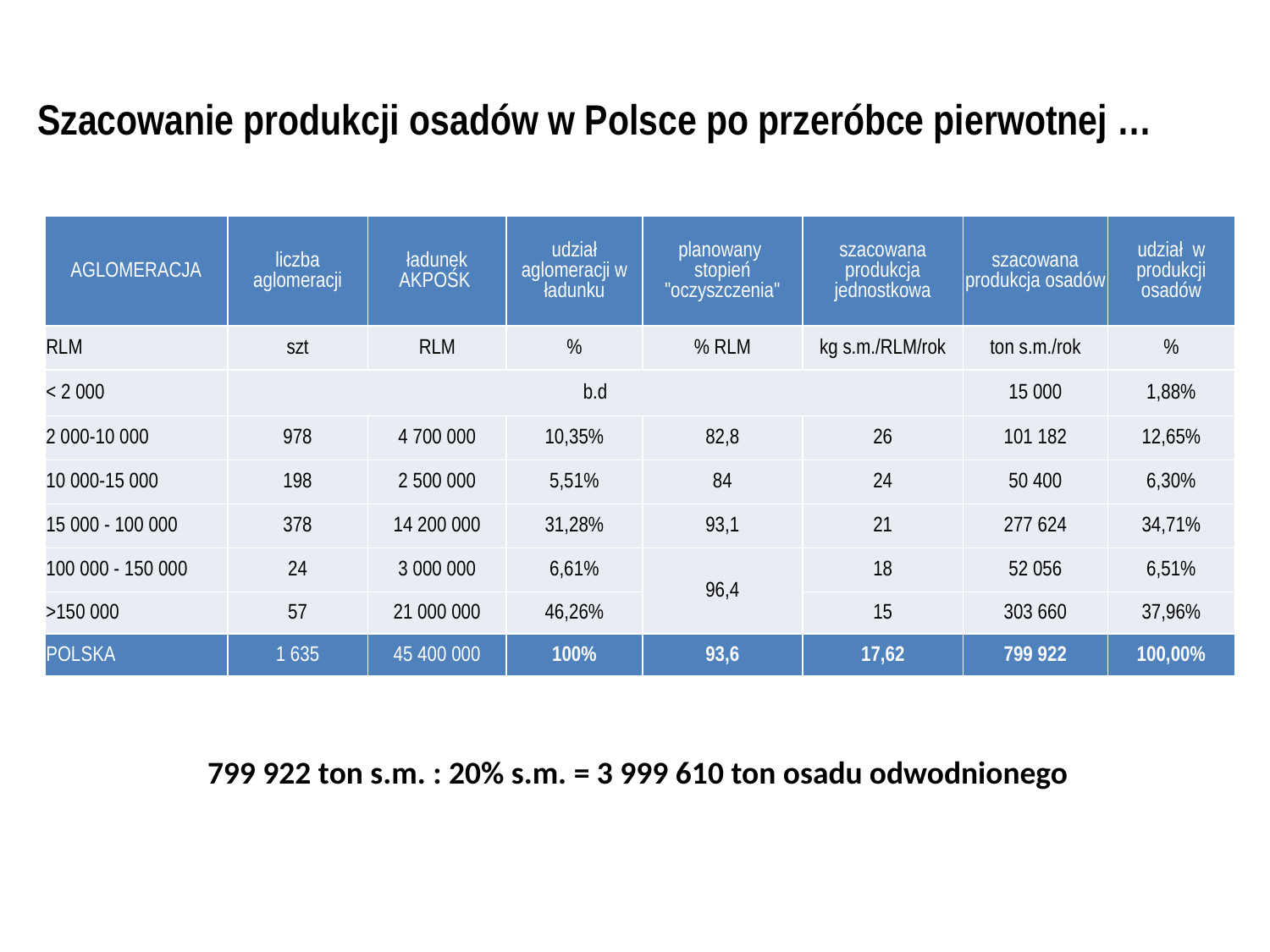

# Szacowanie produkcji osadów w Polsce po przeróbce pierwotnej …
| AGLOMERACJA | liczba aglomeracji | ładunek AKPOŚK | udział aglomeracji w ładunku | planowany stopień "oczyszczenia" | szacowana produkcja jednostkowa | szacowana produkcja osadów | udział w produkcji osadów |
| --- | --- | --- | --- | --- | --- | --- | --- |
| RLM | szt | RLM | % | % RLM | kg s.m./RLM/rok | ton s.m./rok | % |
| < 2 000 | b.d |  |  |  |  | 15 000 | 1,88% |
| 2 000-10 000 | 978 | 4 700 000 | 10,35% | 82,8 | 26 | 101 182 | 12,65% |
| 10 000-15 000 | 198 | 2 500 000 | 5,51% | 84 | 24 | 50 400 | 6,30% |
| 15 000 - 100 000 | 378 | 14 200 000 | 31,28% | 93,1 | 21 | 277 624 | 34,71% |
| 100 000 - 150 000 | 24 | 3 000 000 | 6,61% | 96,4 | 18 | 52 056 | 6,51% |
| >150 000 | 57 | 21 000 000 | 46,26% |  | 15 | 303 660 | 37,96% |
| POLSKA | 1 635 | 45 400 000 | 100% | 93,6 | 17,62 | 799 922 | 100,00% |
799 922 ton s.m. : 20% s.m. = 3 999 610 ton osadu odwodnionego